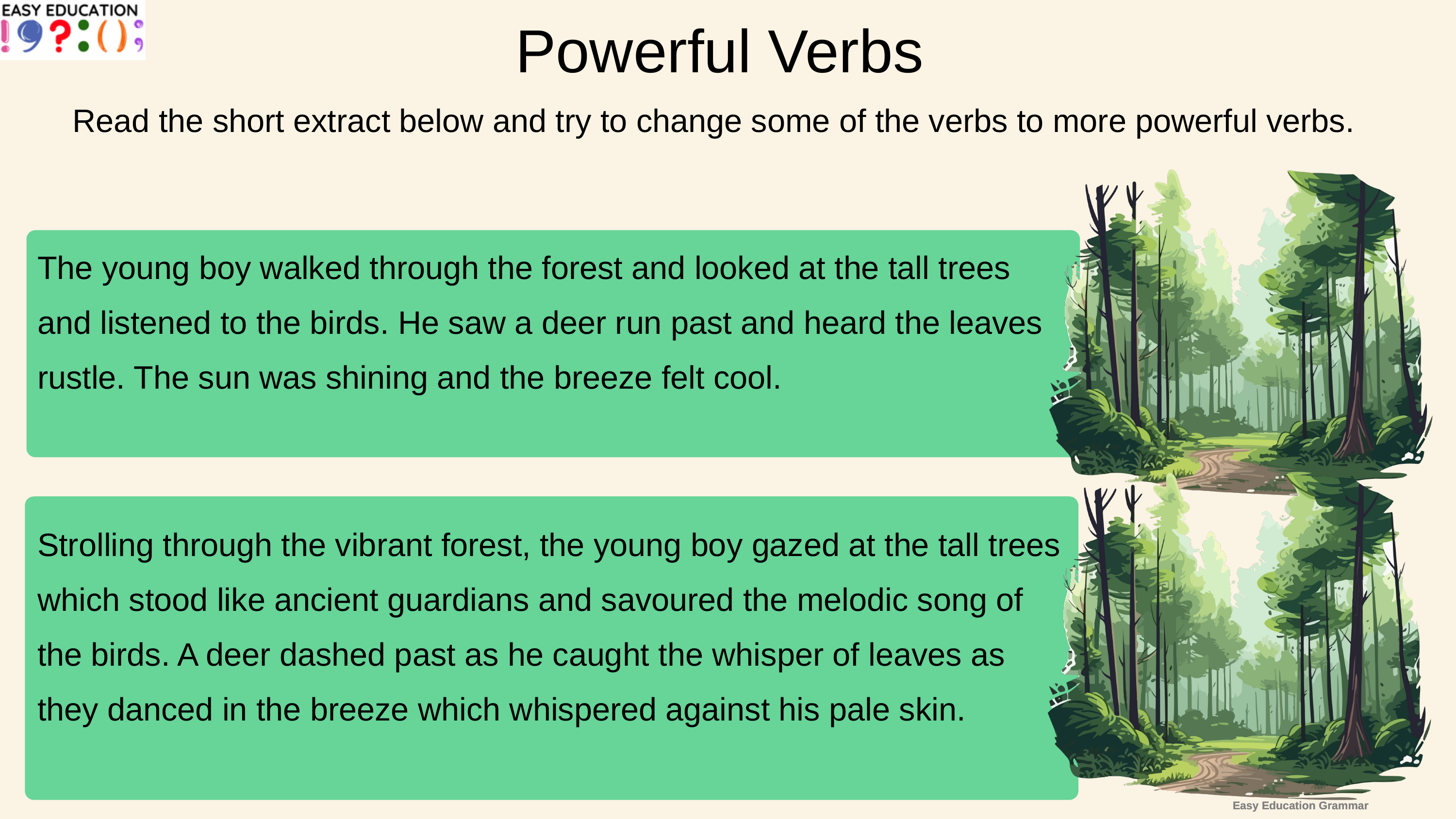

Powerful Verbs
Read the short extract below and try to change some of the verbs to more powerful verbs.

The young boy walked through the forest and looked at the tall trees and listened to the birds. He saw a deer run past and heard the leaves rustle. The sun was shining and the breeze felt cool.

Strolling through the vibrant forest, the young boy gazed at the tall trees which stood like ancient guardians and savoured the melodic song of the birds. A deer dashed past as he caught the whisper of leaves as they danced in the breeze which whispered against his pale skin.